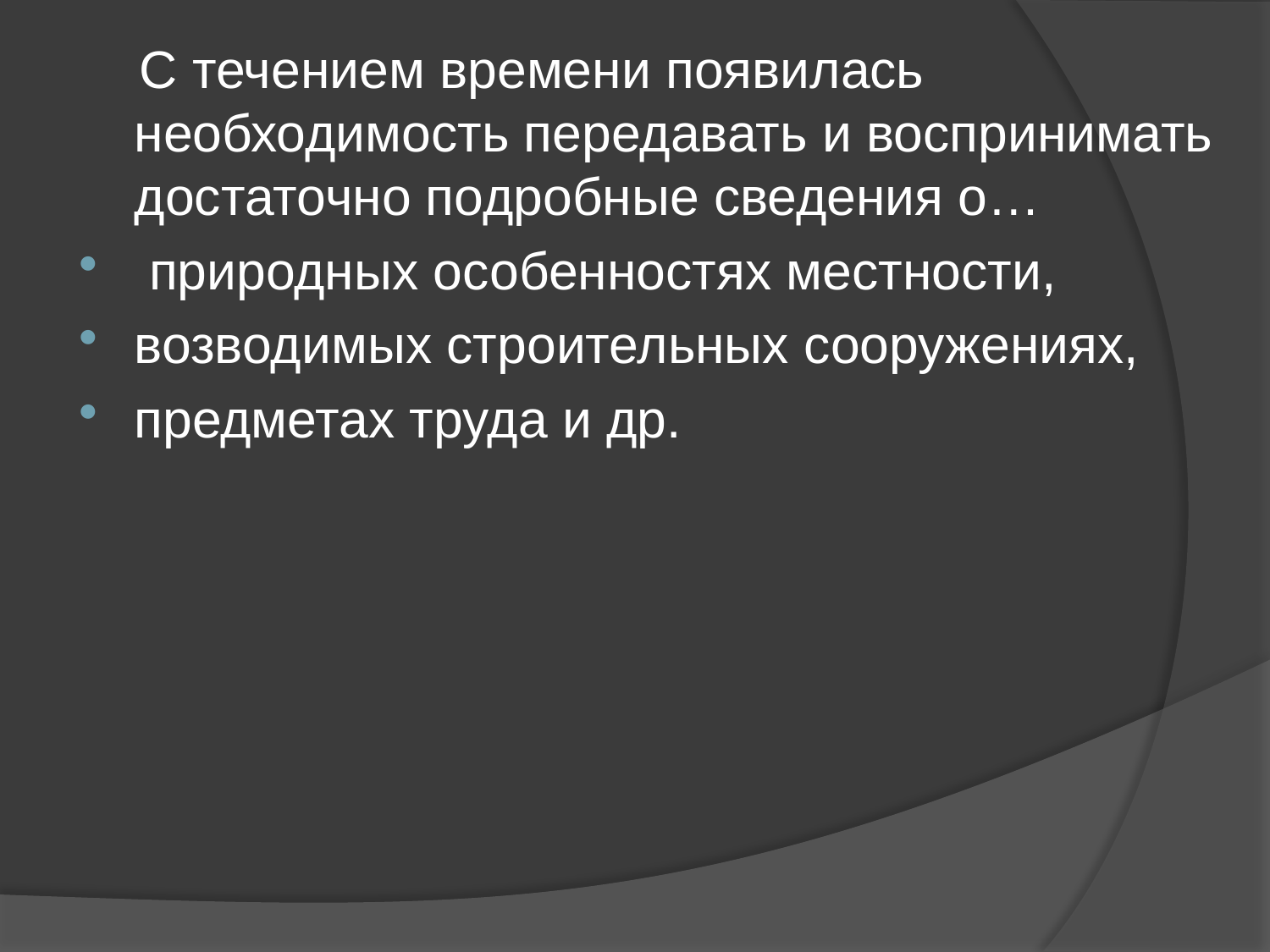

С течением времени появилась необходимость передавать и воспринимать достаточно подробные сведения о…
 природных особенностях местности,
возводимых строительных сооружениях,
предметах труда и др.